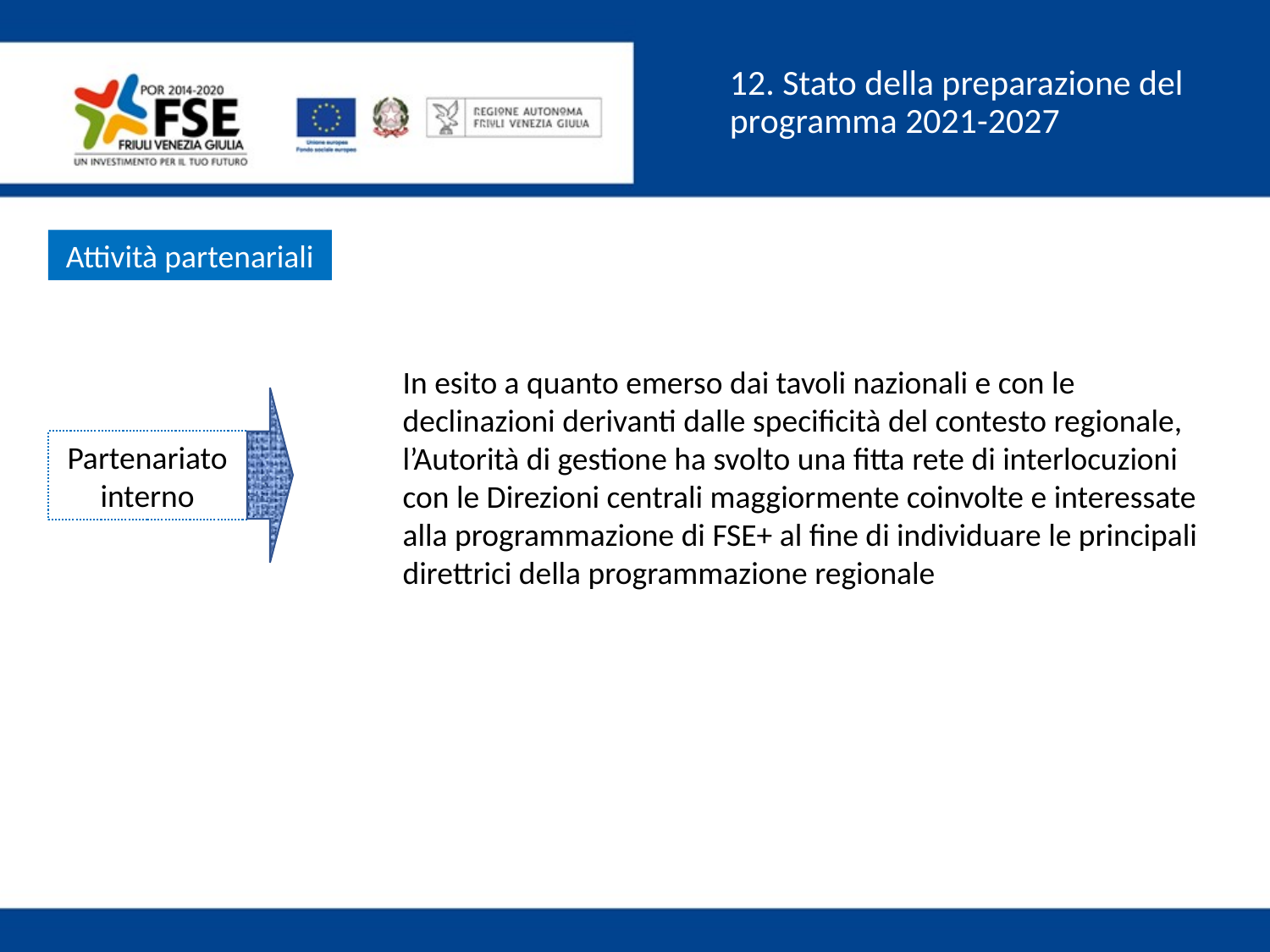

12. Stato della preparazione del programma 2021-2027
Attività partenariali
In esito a quanto emerso dai tavoli nazionali e con le declinazioni derivanti dalle specificità del contesto regionale, l’Autorità di gestione ha svolto una fitta rete di interlocuzioni con le Direzioni centrali maggiormente coinvolte e interessate alla programmazione di FSE+ al fine di individuare le principali direttrici della programmazione regionale

Partenariato interno